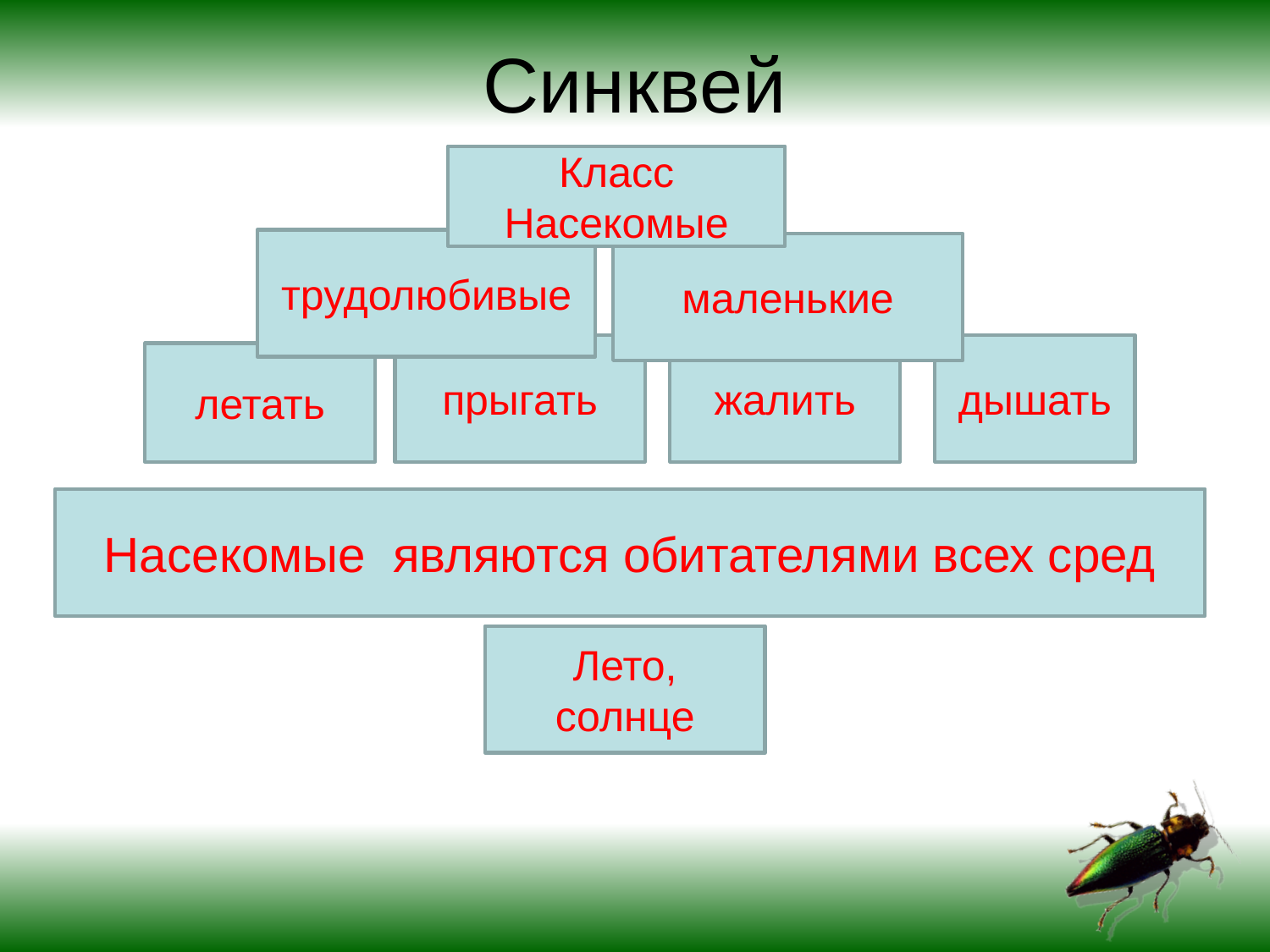

# Синквей

Класс Насекомые
трудолюбивые
маленькие
прыгать
жалить
дышать
летать

Насекомые  являются обитателями всех сред
Лето, солнце